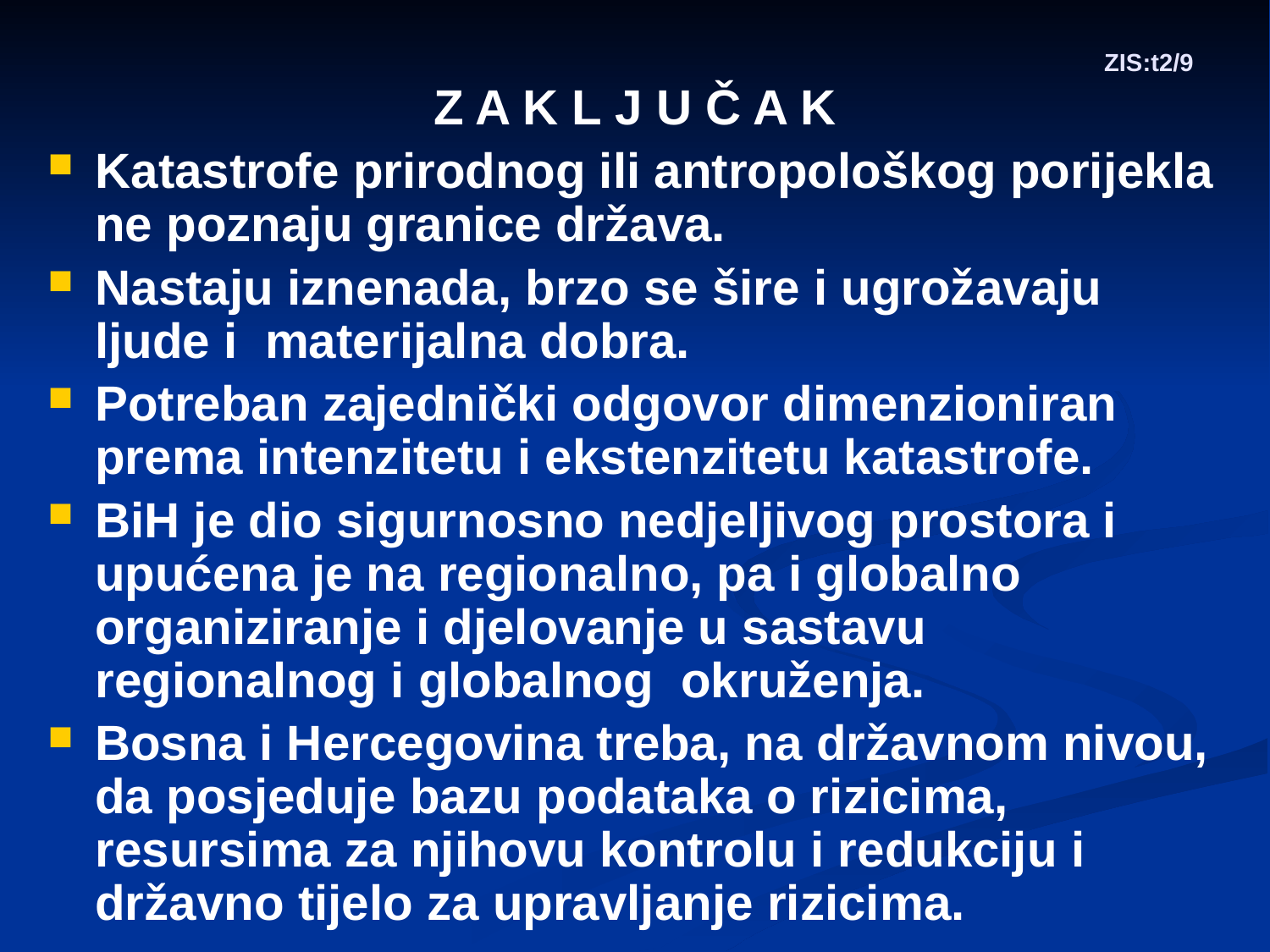

# ZIS:t2/9
Z A K L J U Č A K
Katastrofe prirodnog ili antropološkog porijekla ne poznaju granice država.
Nastaju iznenada, brzo se šire i ugrožavaju ljude i  materijalna dobra.
Potreban zajednički odgovor dimenzioniran prema intenzitetu i ekstenzitetu katastrofe.
BiH je dio sigurnosno nedjeljivog prostora i upućena je na regionalno, pa i globalno organiziranje i djelovanje u sastavu regionalnog i globalnog  okruženja.
Bosna i Hercegovina treba, na državnom nivou, da posjeduje bazu podataka o rizicima, resursima za njihovu kontrolu i redukciju i državno tijelo za upravljanje rizicima.